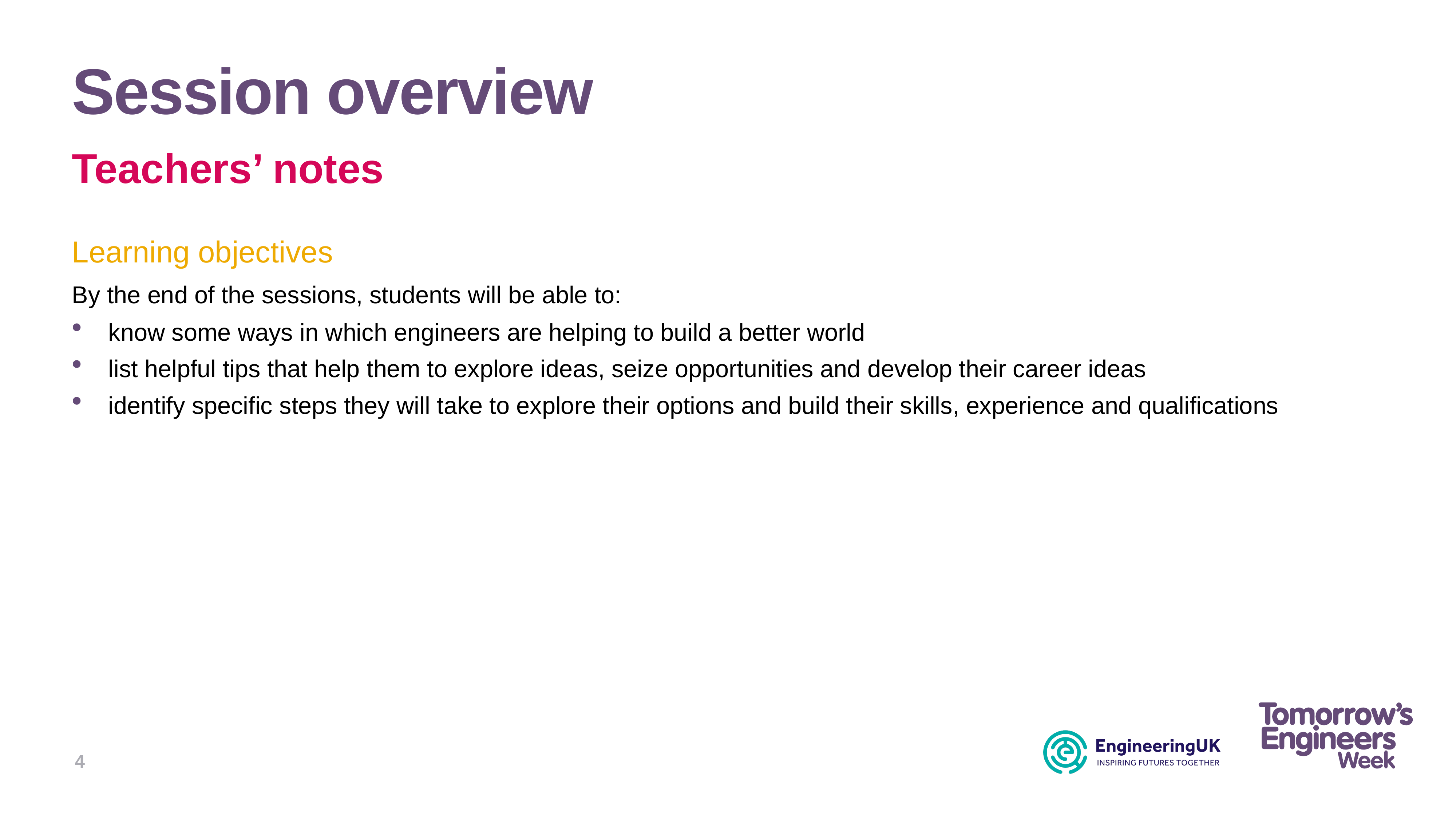

# Session overview
​Teachers’ notes​
Learning objectives​
By the end of the sessions, students will be able to:​​
know some ways in which engineers are helping to build a better world
list helpful tips that help them to explore ideas, seize opportunities and develop their career ideas
identify specific steps they will take to explore their options and build their skills, experience and qualifications
4